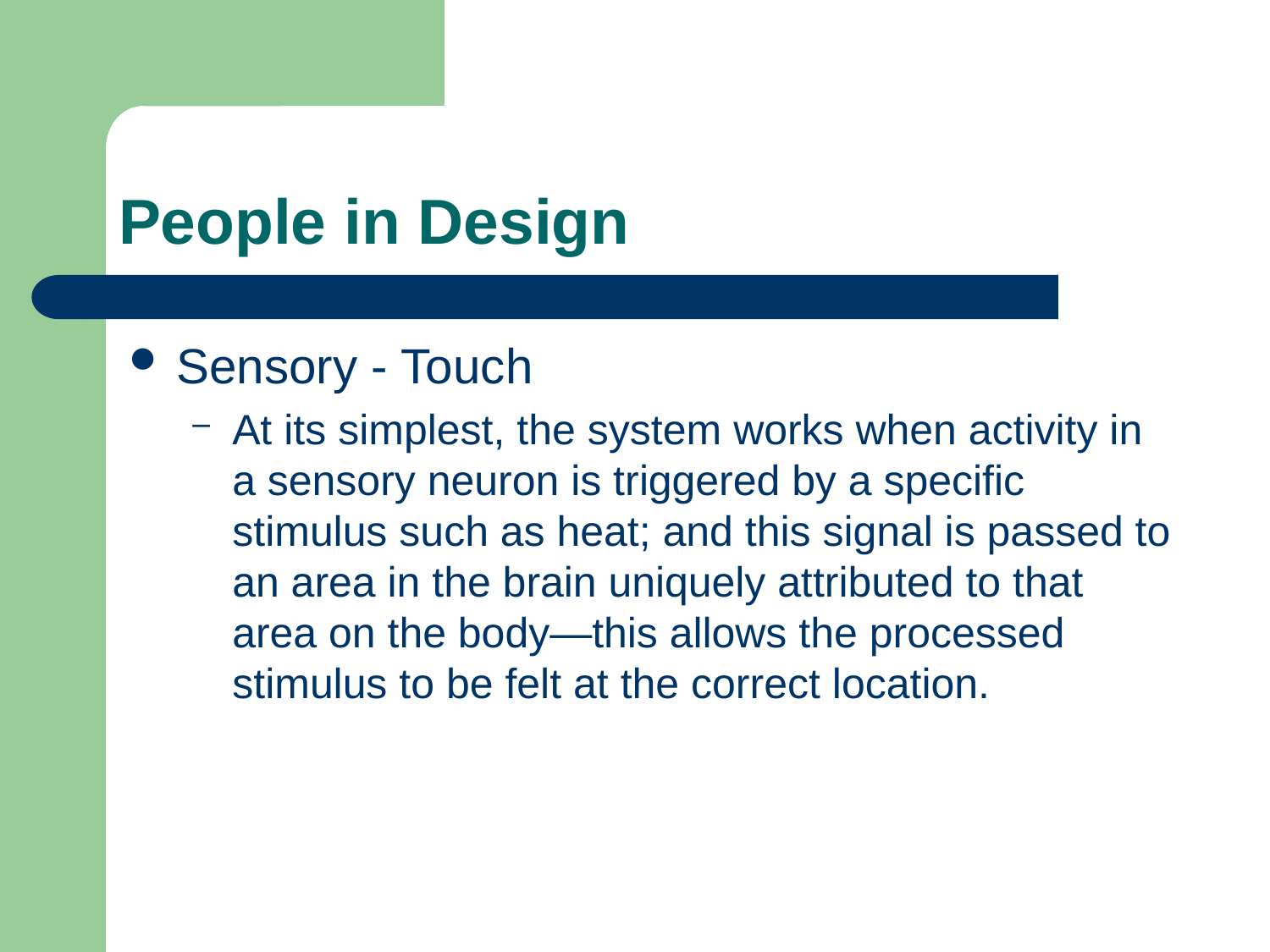

# People in Design
Sensory - Touch
At its simplest, the system works when activity in a sensory neuron is triggered by a specific stimulus such as heat; and this signal is passed to an area in the brain uniquely attributed to that area on the body—this allows the processed stimulus to be felt at the correct location.